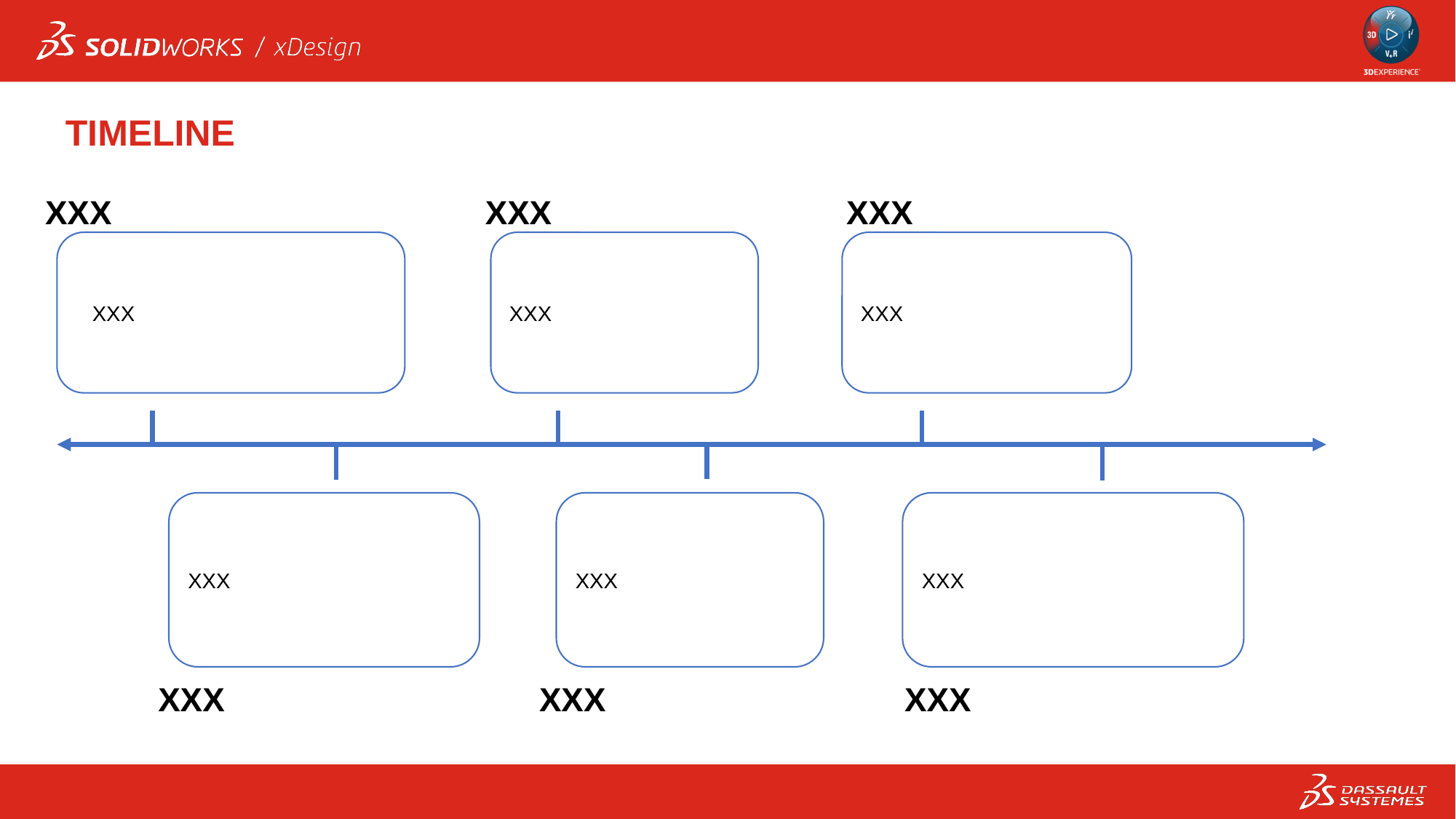

TIMELINE
XXX
XXX
XXX
XXX
XXX
XXX

XXX
XXX
XXX
XXX
XXX
XXX